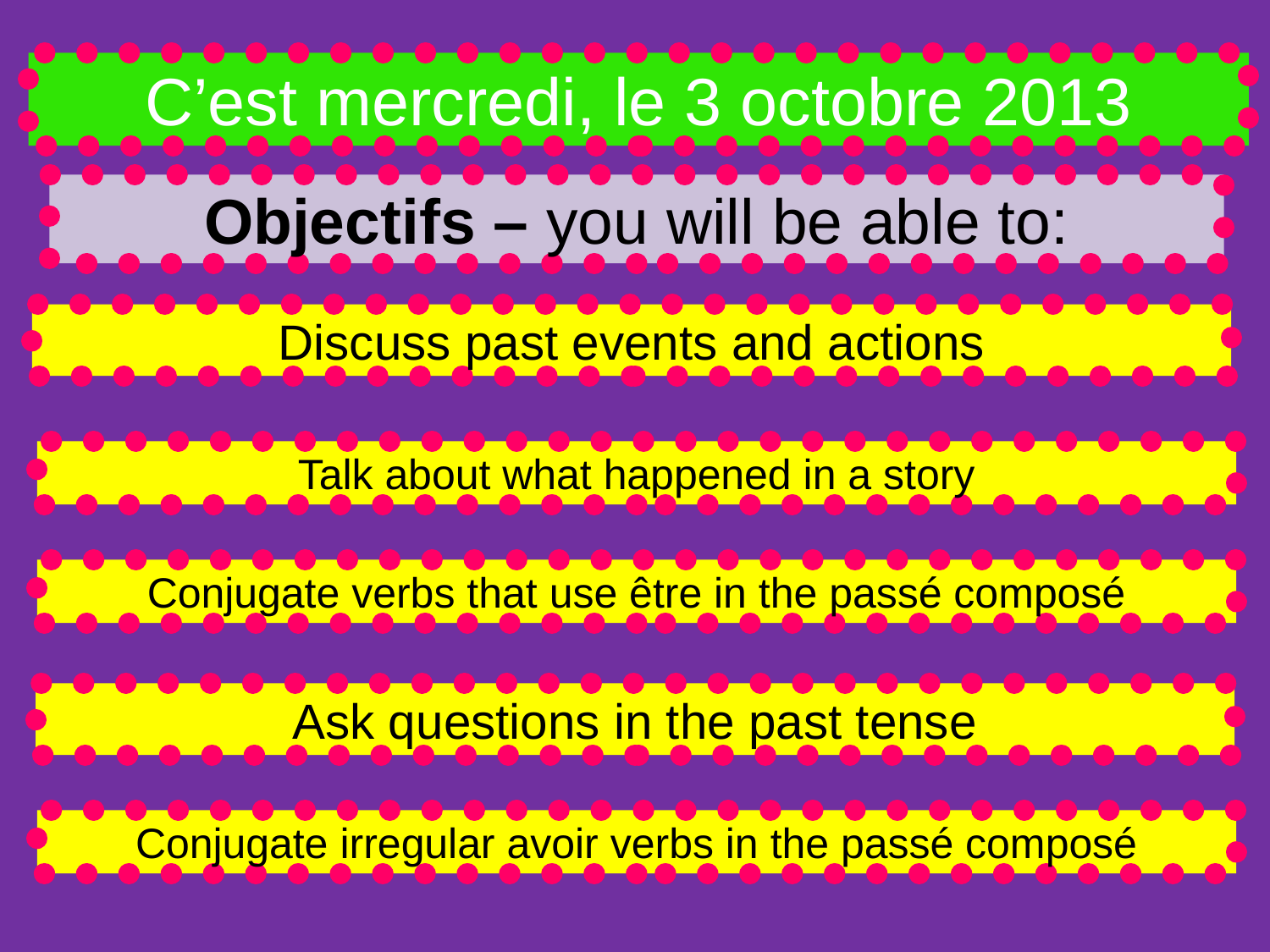

C’est mercredi, le 3 octobre 2013
Objectifs – you will be able to:
Discuss past events and actions
Talk about what happened in a story
Conjugate verbs that use être in the passé composé
Ask questions in the past tense
Conjugate irregular avoir verbs in the passé composé